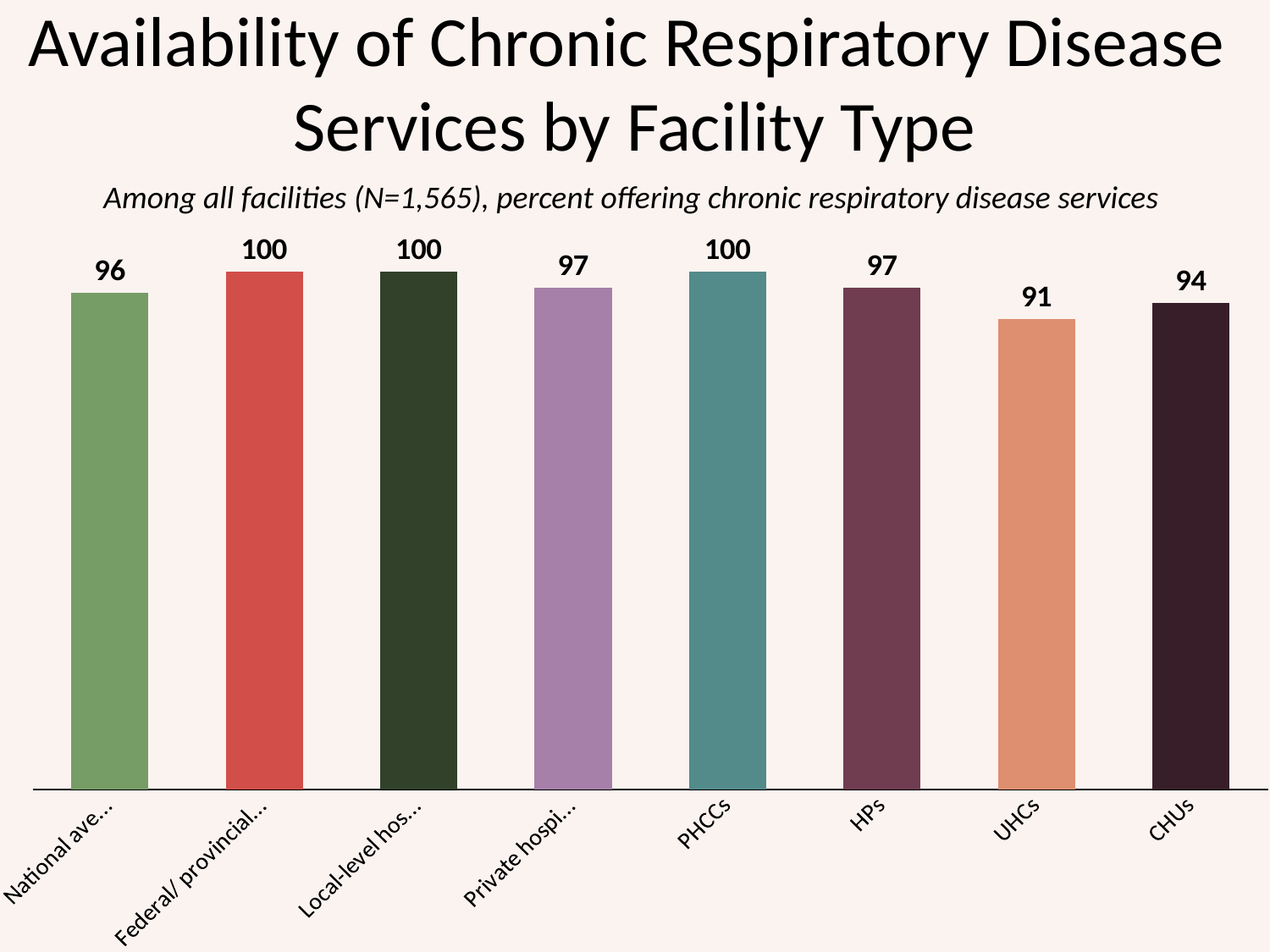

Availability of Chronic Respiratory Disease  Services by Facility Type
Among all facilities (N=1,565), percent offering chronic respiratory disease services

### Chart

| Category | CRD |
|---|---|
| National average | 96.0 |
| Federal/ provincial-level hospitals | 100.0 |
| Local-level hospitals | 100.0 |
| Private hospitals | 97.0 |
| PHCCs | 100.0 |
| HPs | 97.0 |
| UHCs | 91.0 |
| CHUs | 94.0 |